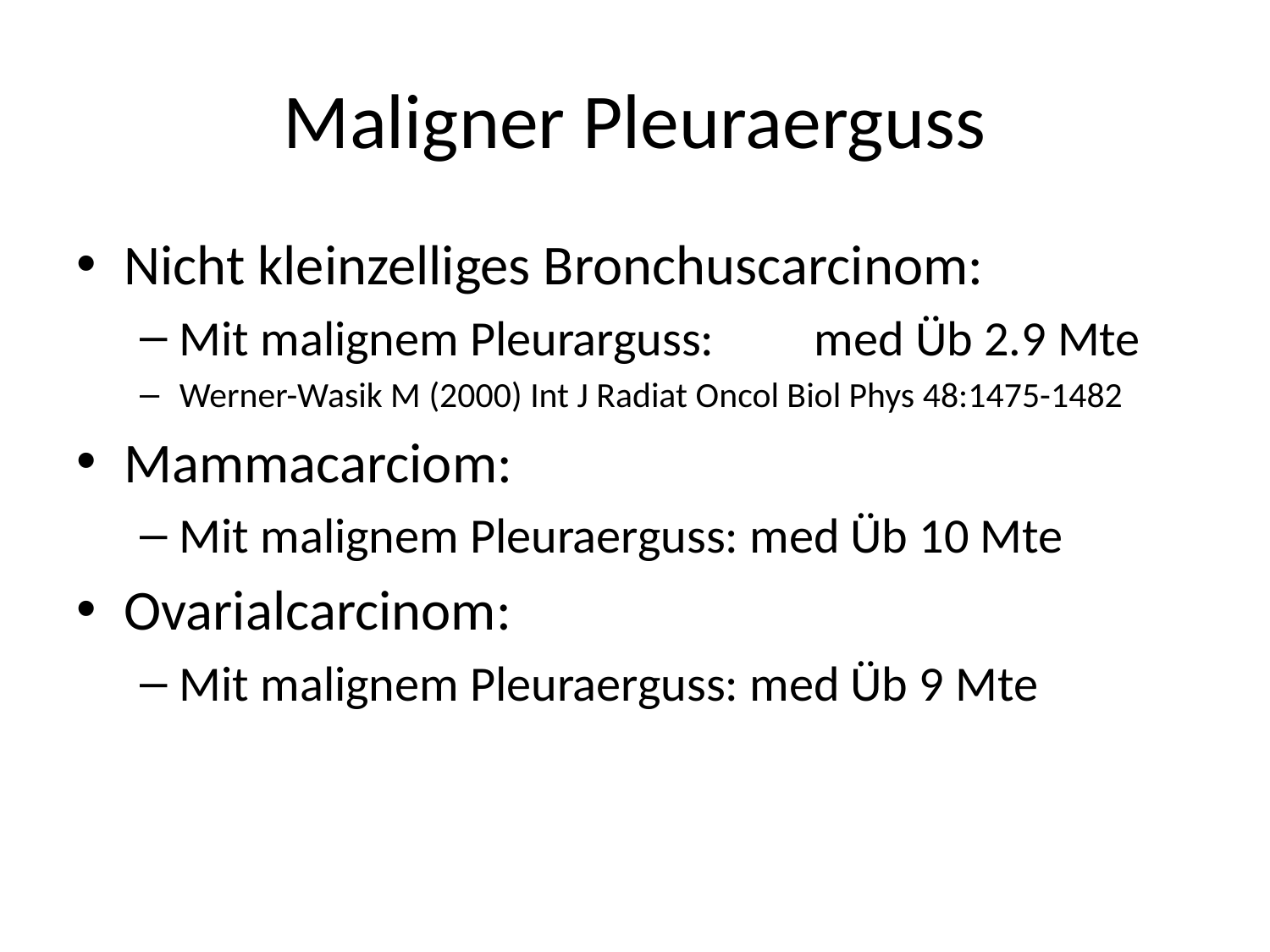

# Maligner Pleuraerguss
Nicht kleinzelliges Bronchuscarcinom:
Mit malignem Pleurarguss:	med Üb 2.9 Mte
Werner-Wasik M (2000) Int J Radiat Oncol Biol Phys 48:1475-1482
Mammacarciom:
Mit malignem Pleuraerguss: med Üb 10 Mte
Ovarialcarcinom:
Mit malignem Pleuraerguss: med Üb 9 Mte